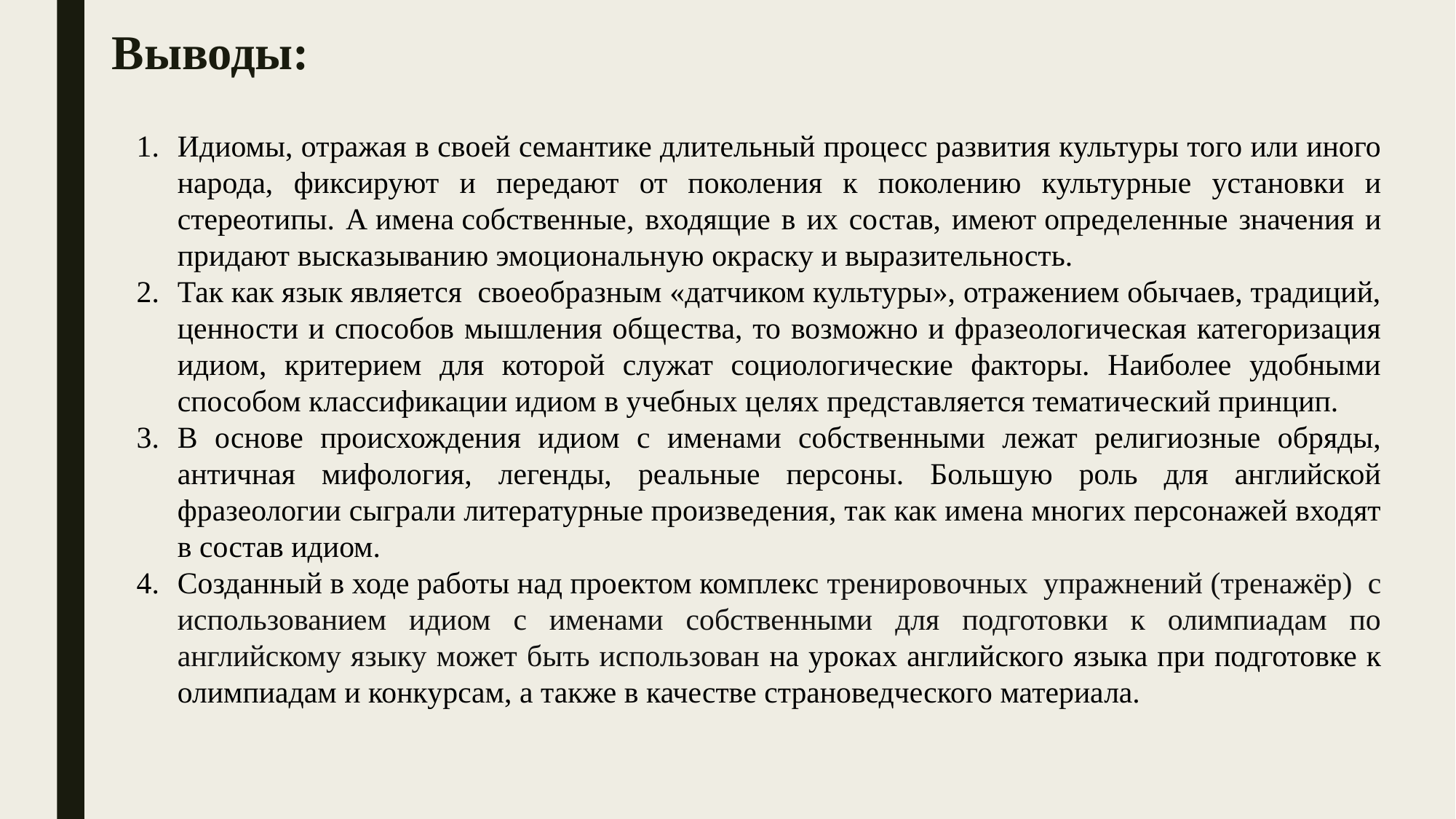

# Выводы:
Идиомы, отражая в своей семантике длительный процесс развития культуры того или иного народа, фиксируют и передают от поколения к поколению культурные установки и стереотипы. А имена собственные, входящие в их состав, имеют определенные значения и придают высказыванию эмоциональную окраску и выразительность.
Так как язык является  своеобразным «датчиком культуры», отражением обычаев, традиций, ценности и способов мышления общества, то возможно и фразеологическая категоризация идиом, критерием для которой служат социологические факторы. Наиболее удобными способом классификации идиом в учебных целях представляется тематический принцип.
В основе происхождения идиом с именами собственными лежат религиозные обряды, античная мифология, легенды, реальные персоны. Большую роль для английской фразеологии сыграли литературные произведения, так как имена многих персонажей входят в состав идиом.
Созданный в ходе работы над проектом комплекс тренировочных  упражнений (тренажёр)  с использованием идиом с именами собственными для подготовки к олимпиадам по английскому языку может быть использован на уроках английского языка при подготовке к олимпиадам и конкурсам, а также в качестве страноведческого материала.